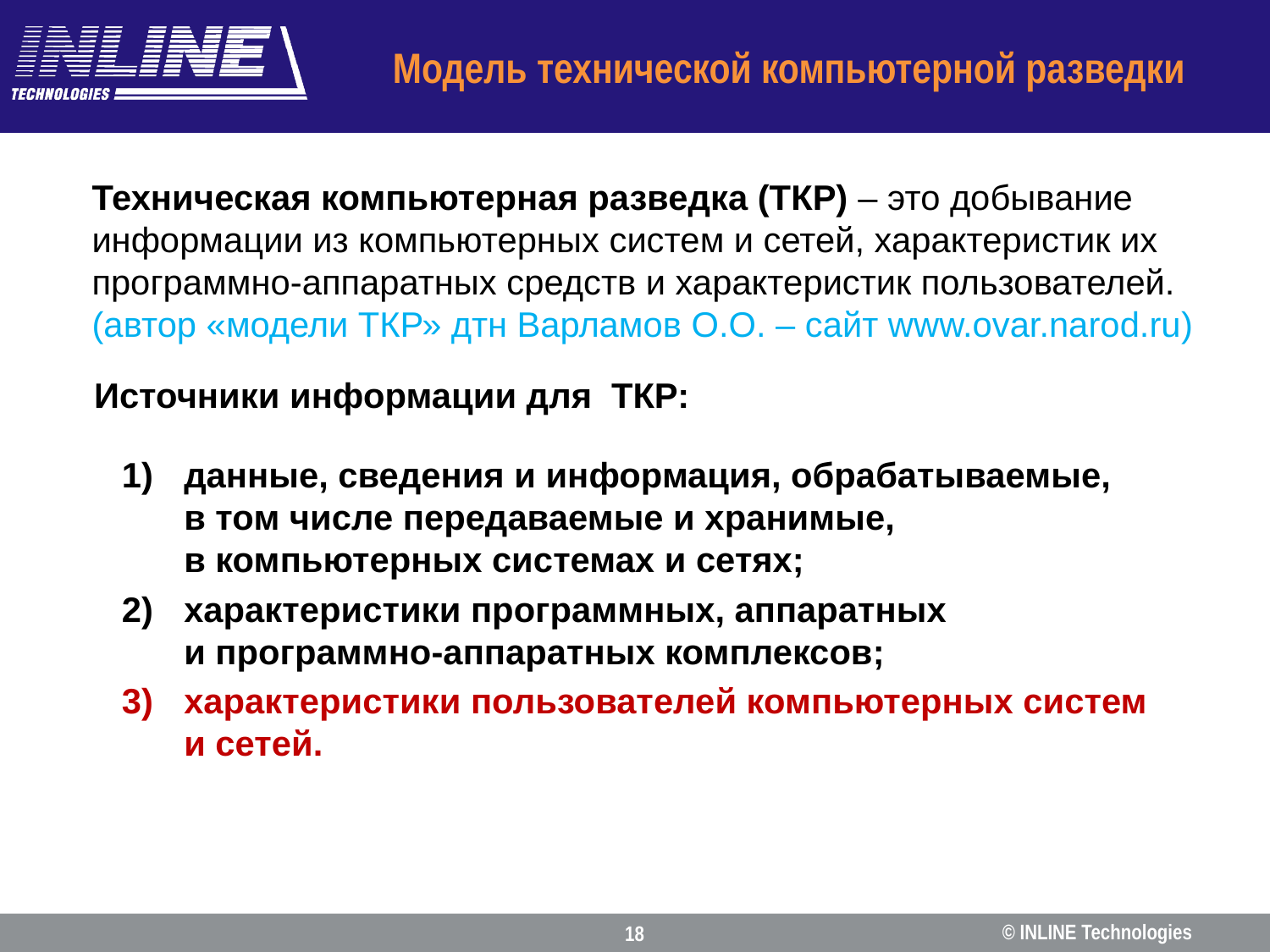

# Модель технической компьютерной разведки
Техническая компьютерная разведка (ТКР) – это добывание
информации из компьютерных систем и сетей, характеристик их программно-аппаратных средств и характеристик пользователей.
(автор «модели ТКР» дтн Варламов О.О. – сайт www.ovar.narod.ru)
Источники информации для  ТКР:
данные, сведения и информация, обрабатываемые,
в том числе передаваемые и хранимые,
в компьютерных системах и сетях;
характеристики программных, аппаратных
и программно-аппаратных комплексов;
характеристики пользователей компьютерных систем
и сетей.
© INLINE Technologies
18